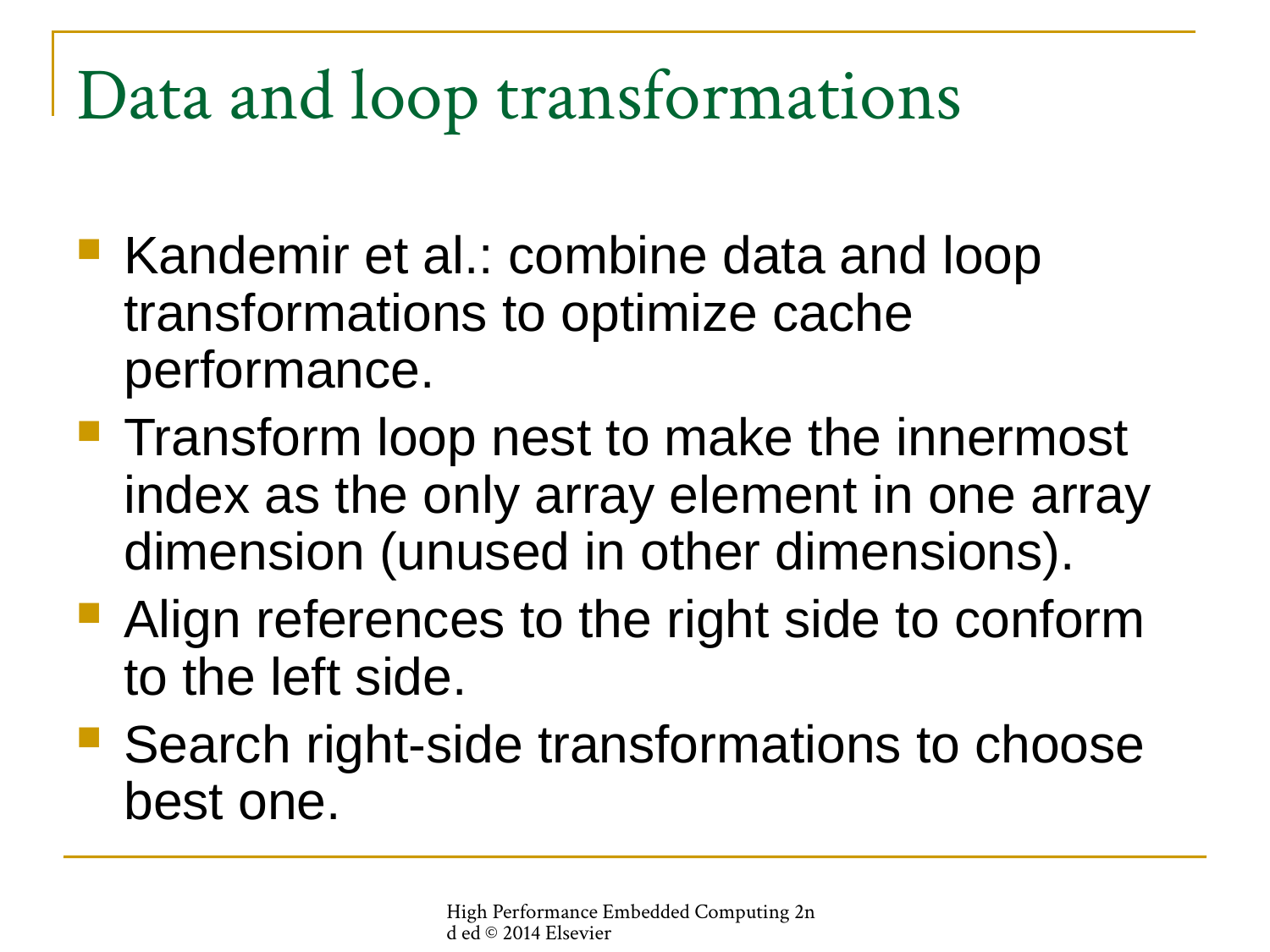

# Data and loop transformations
Kandemir et al.: combine data and loop transformations to optimize cache performance.
Transform loop nest to make the innermost index as the only array element in one array dimension (unused in other dimensions).
Align references to the right side to conform to the left side.
Search right-side transformations to choose best one.
High Performance Embedded Computing 2nd ed © 2014 Elsevier